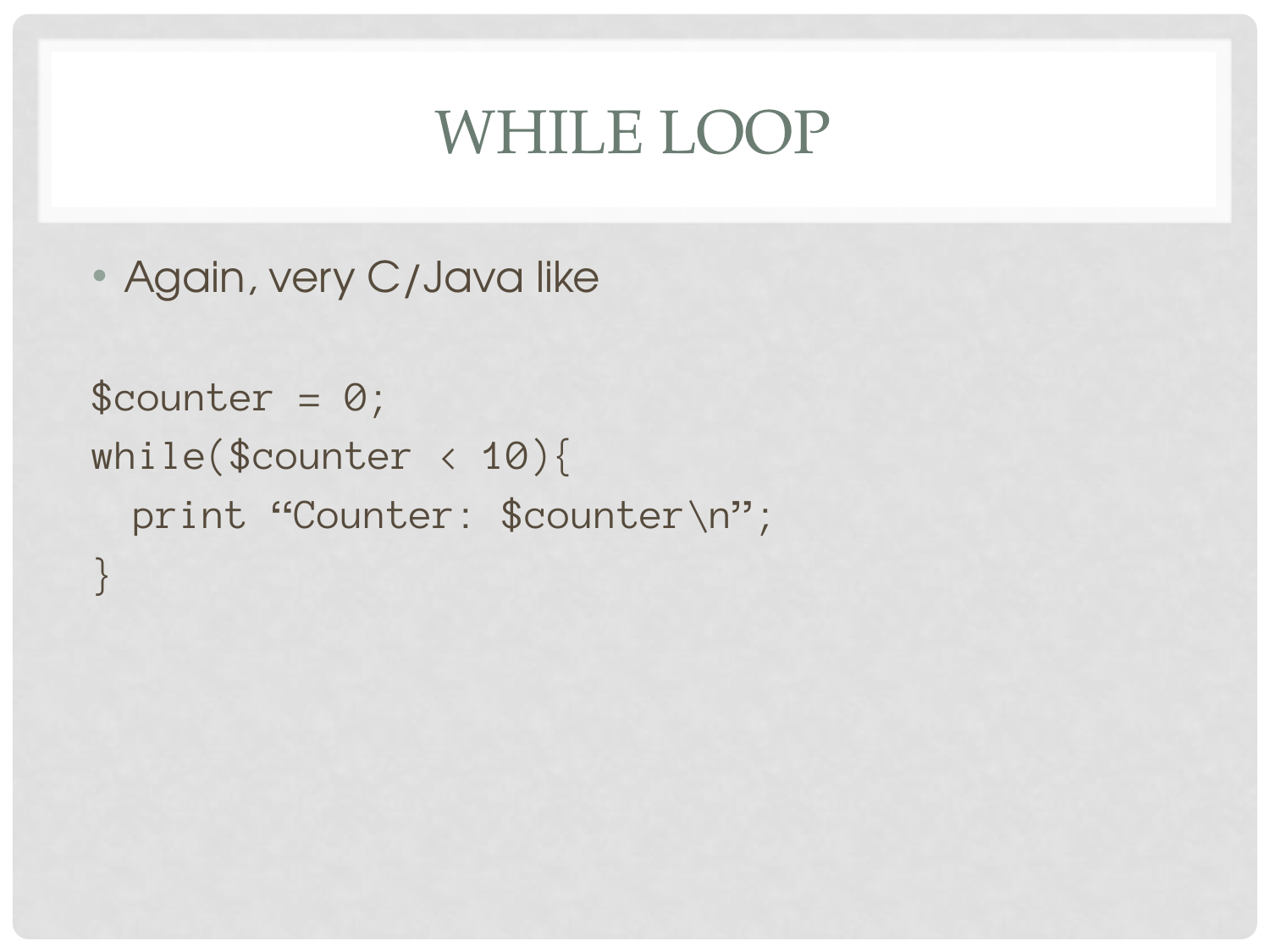

# While loop
Again, very C/Java like

$counter = 0;
while($counter < 10){
print “Counter: $counter\n”;
}